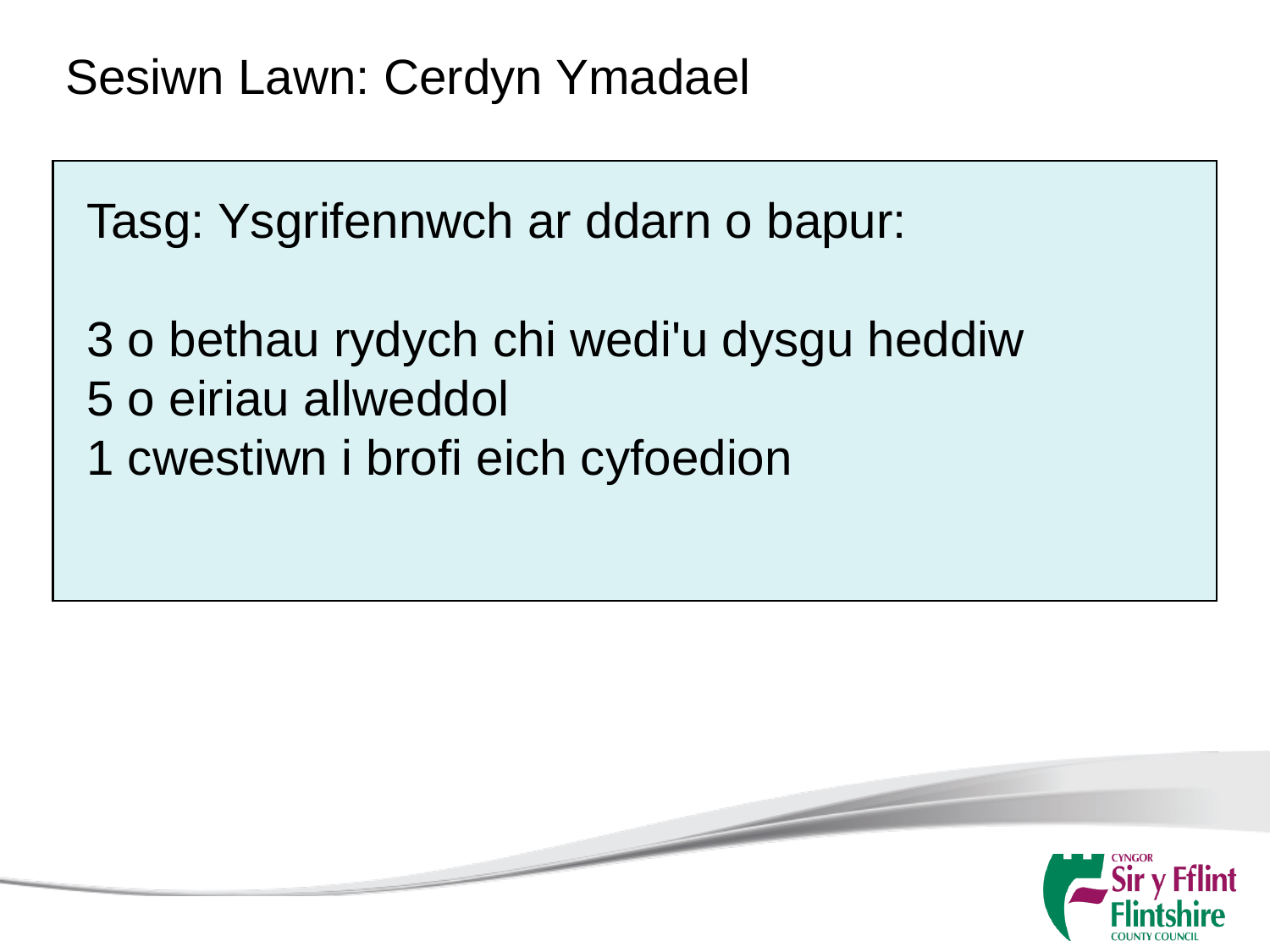

Sesiwn Lawn: Cerdyn Ymadael

Tasg: Ysgrifennwch ar ddarn o bapur:

3 o bethau rydych chi wedi'u dysgu heddiw
5 o eiriau allweddol
1 cwestiwn i brofi eich cyfoedion